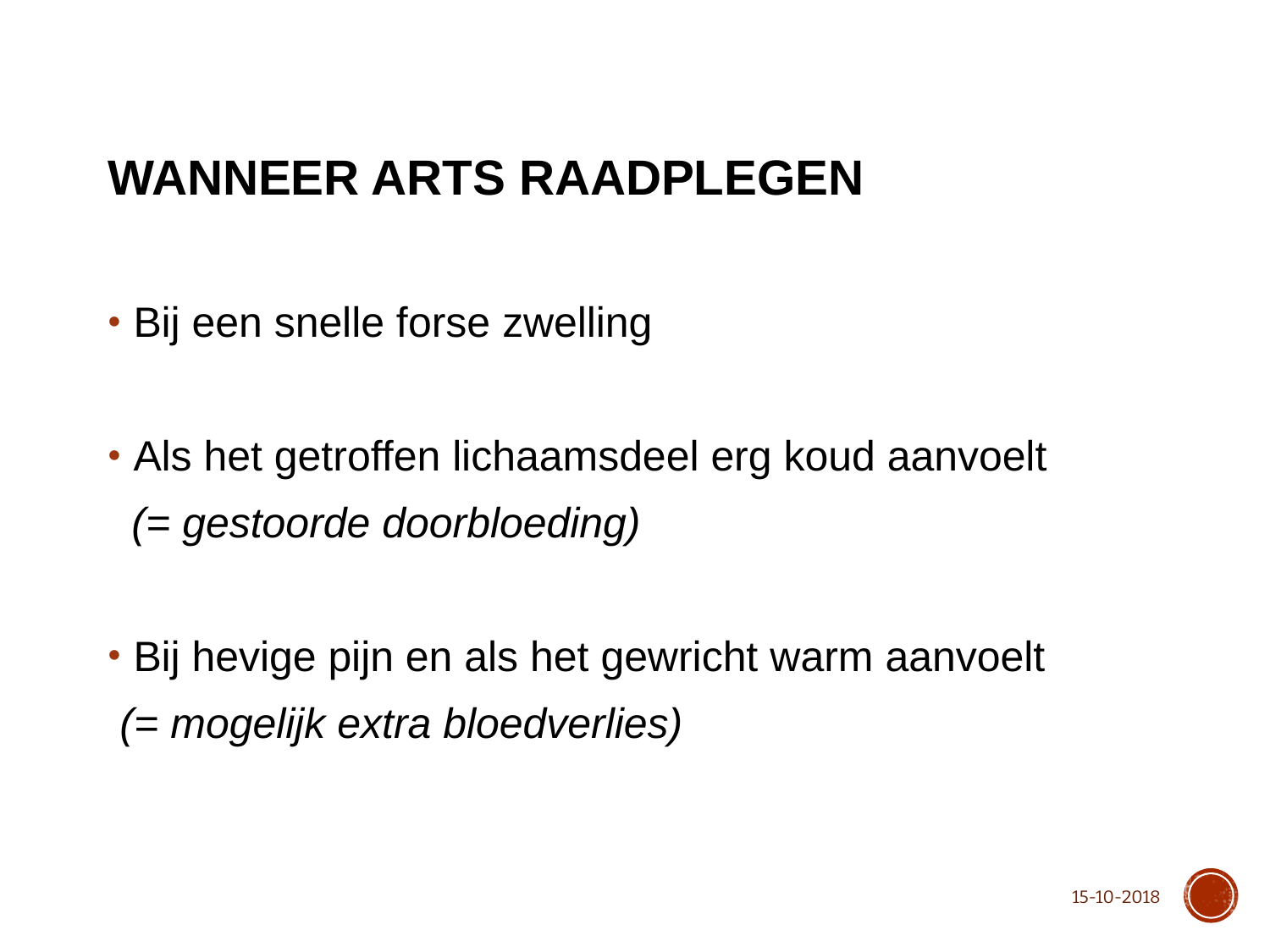

# Wanneer arts raadplegen
Bij een snelle forse zwelling

Als het getroffen lichaamsdeel erg koud aanvoelt
  (= gestoorde doorbloeding)

Bij hevige pijn en als het gewricht warm aanvoelt
 (= mogelijk extra bloedverlies)
15-10-2018